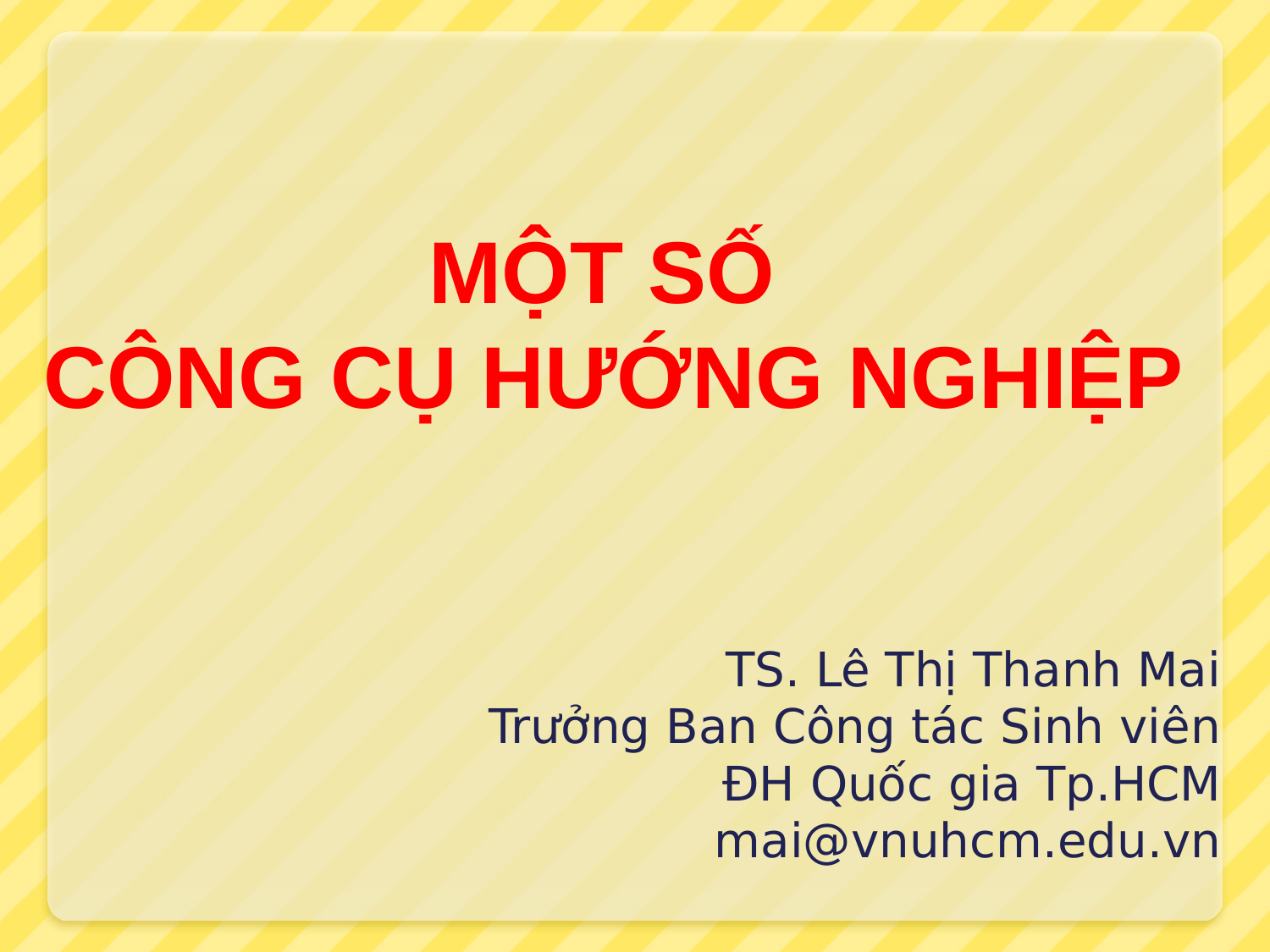

# MỘT SỐ CÔNG CỤ HƯỚNG NGHIỆP
TS. Lê Thị Thanh Mai
Trưởng Ban Công tác Sinh viên
ĐH Quốc gia Tp.HCM
mai@vnuhcm.edu.vn